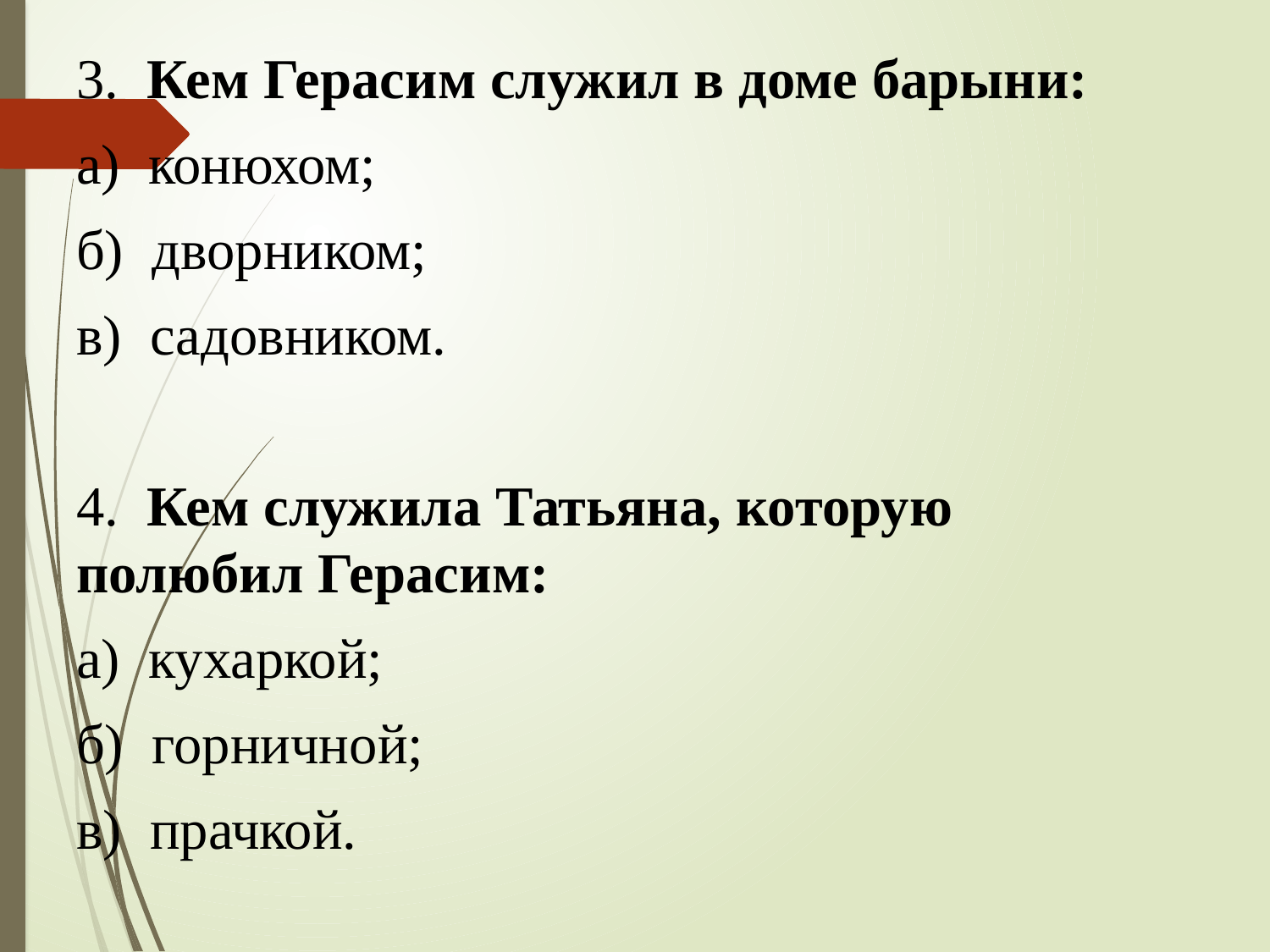

#
3.  Кем Герасим служил в доме барыни:
а)  конюхом;
б)  дворником;
в)  садовником.

4.  Кем служила Татьяна, которую полюбил Герасим:
а)  кухаркой;
б)  горничной;
в)  прачкой.